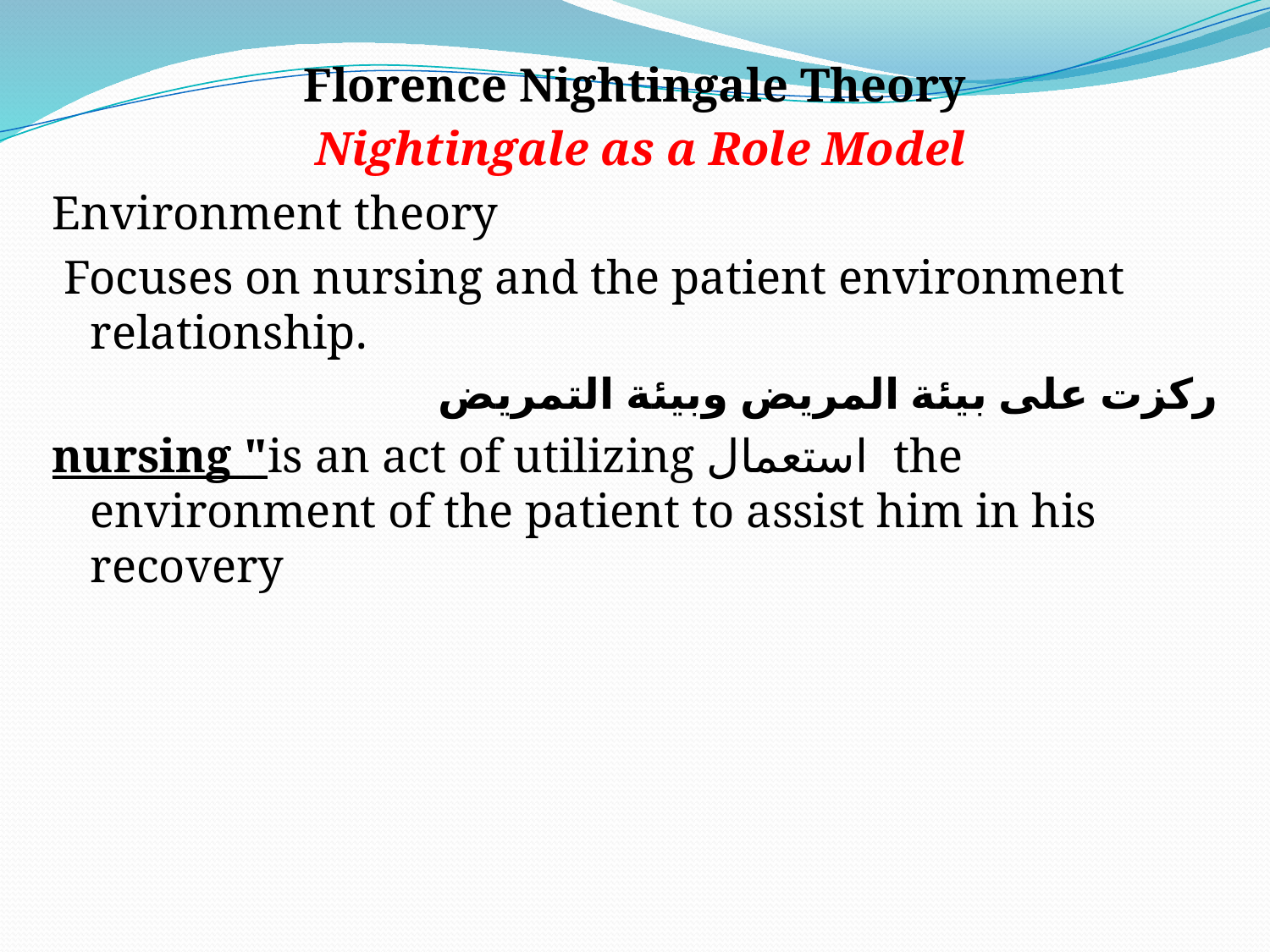

Florence Nightingale Theory
 Nightingale as a Role Model
Environment theory
 Focuses on nursing and the patient environment relationship.
ركزت على بيئة المريض وبيئة التمريض
nursing "is an act of utilizing استعمال  the environment of the patient to assist him in his recovery